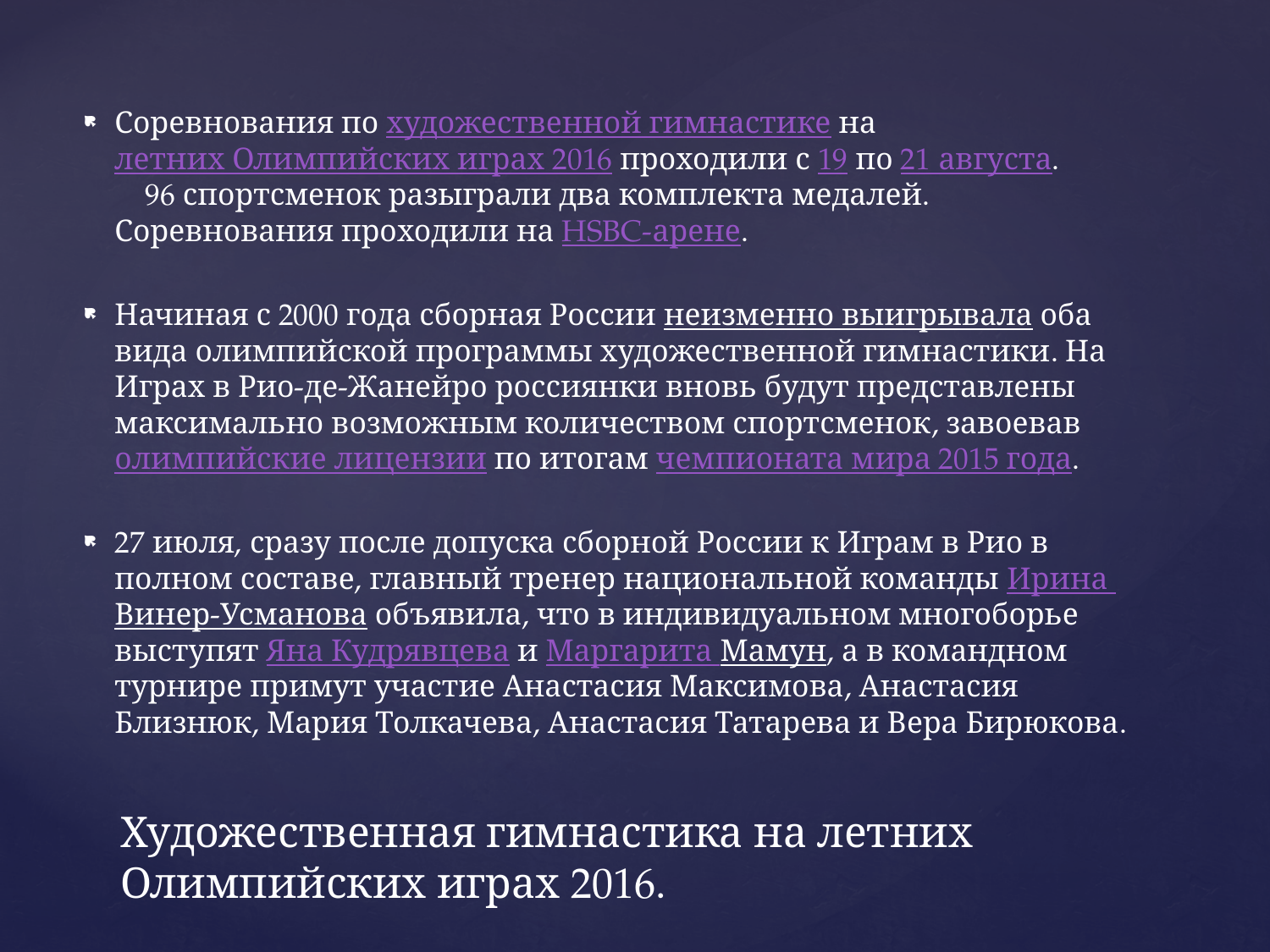

Соревнования по художественной гимнастике на летних Олимпийских играх 2016 проходили с 19 по 21 августа.              96 спортсменок разыграли два комплекта медалей. Соревнования проходили на HSBC-арене.

Начиная с 2000 года сборная России неизменно выигрывала оба вида олимпийской программы художественной гимнастики. На Играх в Рио-де-Жанейро россиянки вновь будут представлены максимально возможным количеством спортсменок, завоевав олимпийские лицензии по итогам чемпионата мира 2015 года.

27 июля, сразу после допуска сборной России к Играм в Рио в полном составе, главный тренер национальной команды Ирина Винер-Усманова объявила, что в индивидуальном многоборье выступят Яна Кудрявцева и Маргарита Мамун, а в командном турнире примут участие Анастасия Максимова, Анастасия Близнюк, Мария Толкачева, Анастасия Татарева и Вера Бирюкова.

# Художественная гимнастика на летних Олимпийских играх 2016.